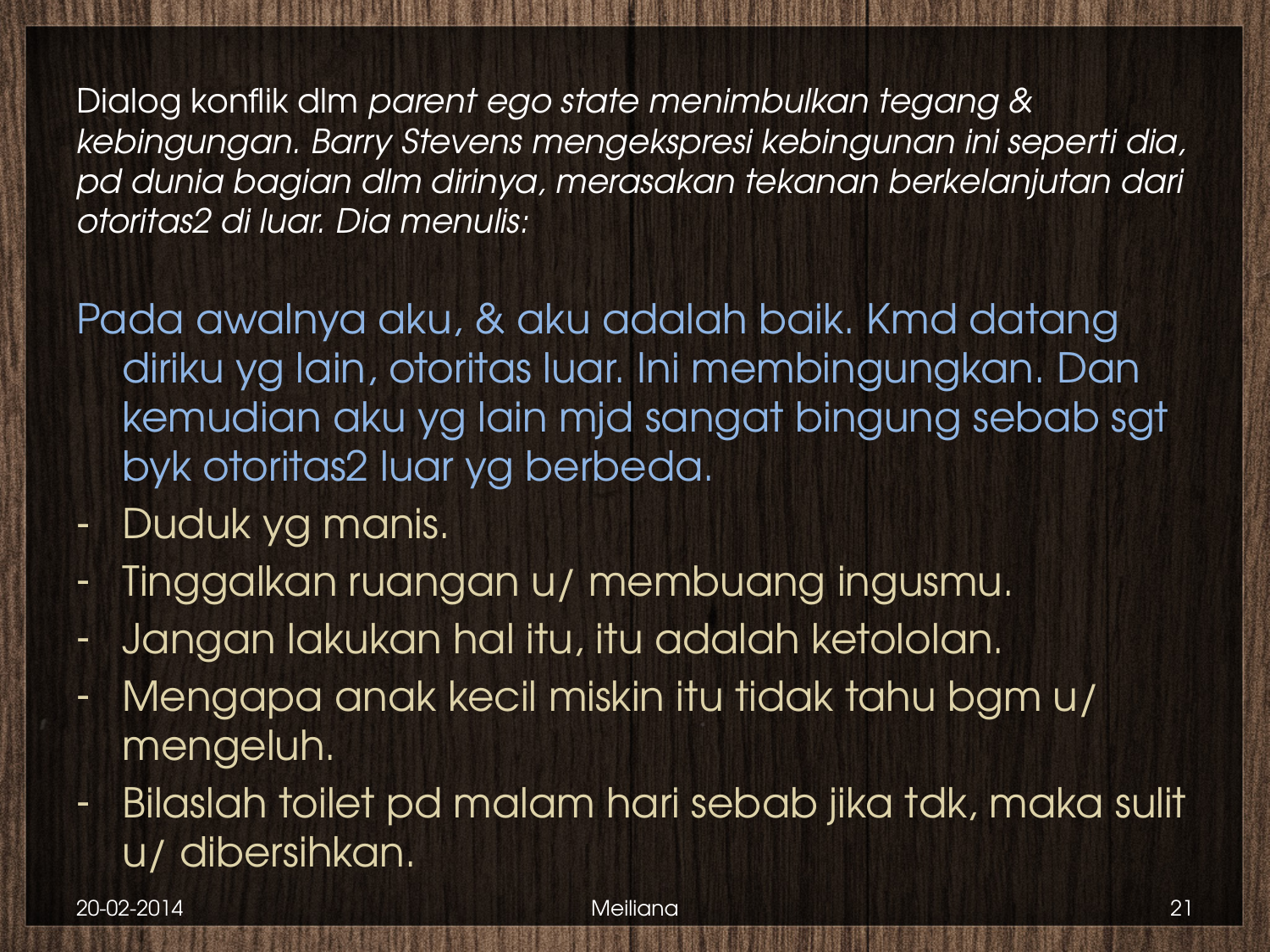

# Dialog konflik dlm parent ego state menimbulkan tegang & kebingungan. Barry Stevens mengekspresi kebingunan ini seperti dia, pd dunia bagian dlm dirinya, merasakan tekanan berkelanjutan dari otoritas2 di luar. Dia menulis:
Pada awalnya aku, & aku adalah baik. Kmd datang diriku yg lain, otoritas luar. Ini membingungkan. Dan kemudian aku yg lain mjd sangat bingung sebab sgt byk otoritas2 luar yg berbeda.
Duduk yg manis.
Tinggalkan ruangan u/ membuang ingusmu.
Jangan lakukan hal itu, itu adalah ketololan.
Mengapa anak kecil miskin itu tidak tahu bgm u/ mengeluh.
Bilaslah toilet pd malam hari sebab jika tdk, maka sulit u/ dibersihkan.
20-02-2014
Meiliana
21